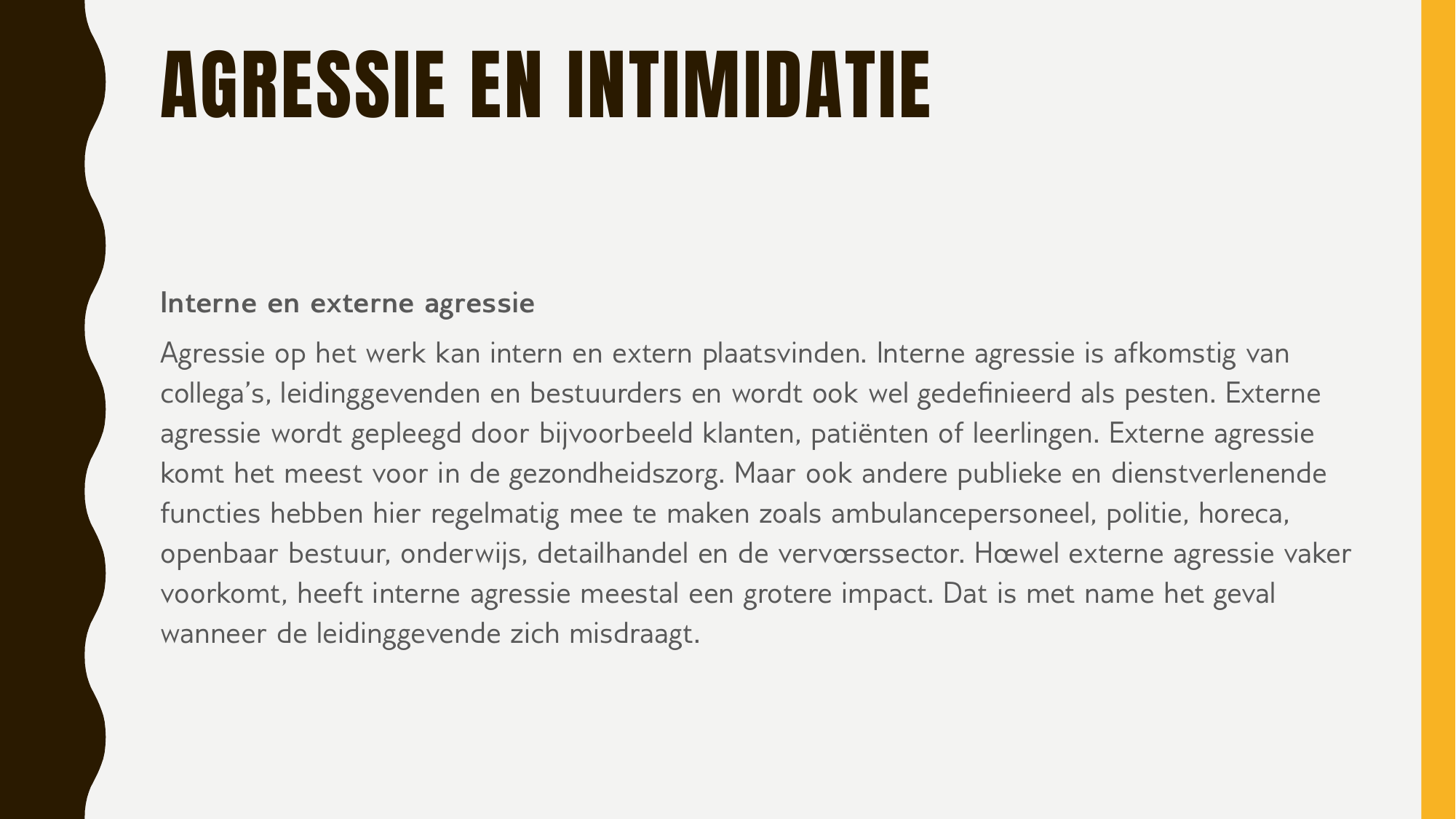

# Agressie en intimidatie
Interne en externe agressie
Agressie op het werk kan intern en extern plaatsvinden. Interne agressie is afkomstig van collega’s, leidinggevenden en bestuurders en wordt ook wel gedefinieerd als pesten. Externe agressie wordt gepleegd door bijvoorbeeld klanten, patiënten of leerlingen. Externe agressie komt het meest voor in de gezondheidszorg. Maar ook andere publieke en dienstverlenende functies hebben hier regelmatig mee te maken zoals ambulancepersoneel, politie, horeca, openbaar bestuur, onderwijs, detailhandel en de vervoerssector. Hoewel externe agressie vaker voorkomt, heeft interne agressie meestal een grotere impact. Dat is met name het geval wanneer de leidinggevende zich misdraagt.